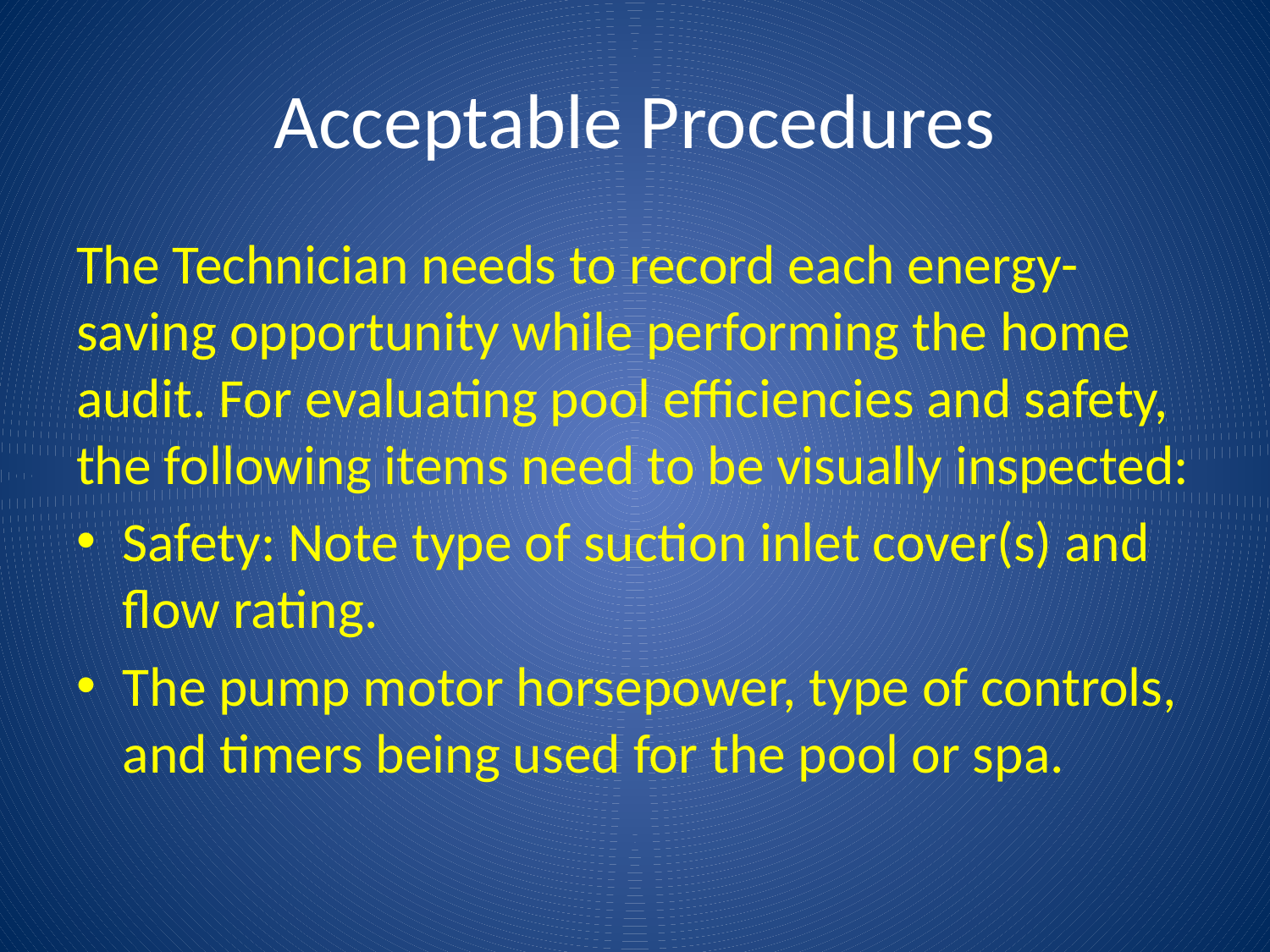

# Acceptable Procedures
The Technician needs to record each energy-saving opportunity while performing the home audit. For evaluating pool efficiencies and safety, the following items need to be visually inspected:
Safety: Note type of suction inlet cover(s) and flow rating.
The pump motor horsepower, type of controls, and timers being used for the pool or spa.